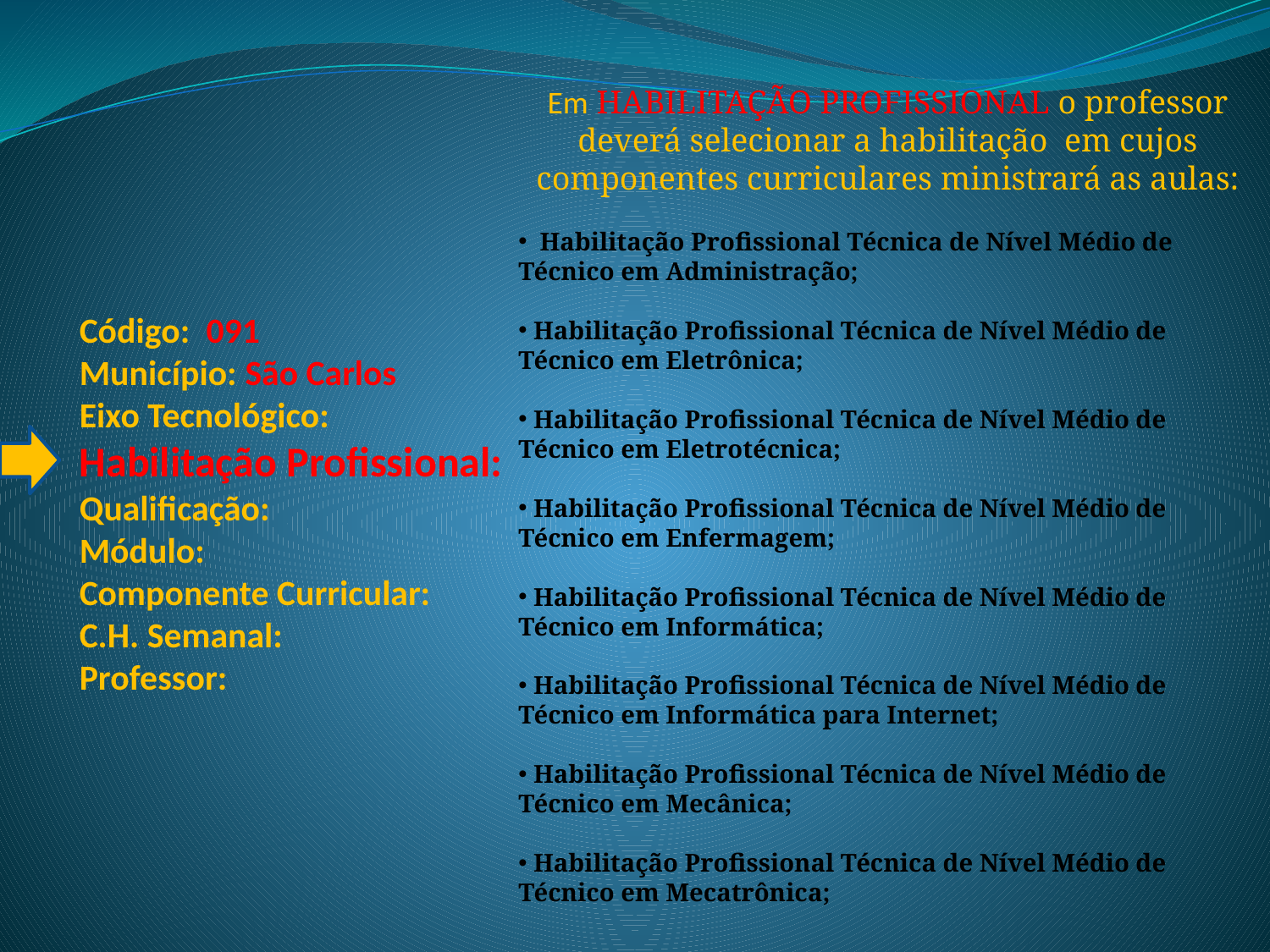

Em HABILITAÇÃO PROFISSIONAL o professor deverá selecionar a habilitação  em cujos componentes curriculares ministrará as aulas:

  Habilitação Profissional Técnica de Nível Médio de Técnico em Administração;

 Habilitação Profissional Técnica de Nível Médio de Técnico em Eletrônica;

 Habilitação Profissional Técnica de Nível Médio de Técnico em Eletrotécnica;

 Habilitação Profissional Técnica de Nível Médio de Técnico em Enfermagem;

 Habilitação Profissional Técnica de Nível Médio de Técnico em Informática;

 Habilitação Profissional Técnica de Nível Médio de Técnico em Informática para Internet;

 Habilitação Profissional Técnica de Nível Médio de Técnico em Mecânica;

 Habilitação Profissional Técnica de Nível Médio de Técnico em Mecatrônica;

# Código:  091 Município: São Carlos Eixo Tecnológico: Habilitação Profissional: Qualificação: Módulo: Componente Curricular: C.H. Semanal: Professor: